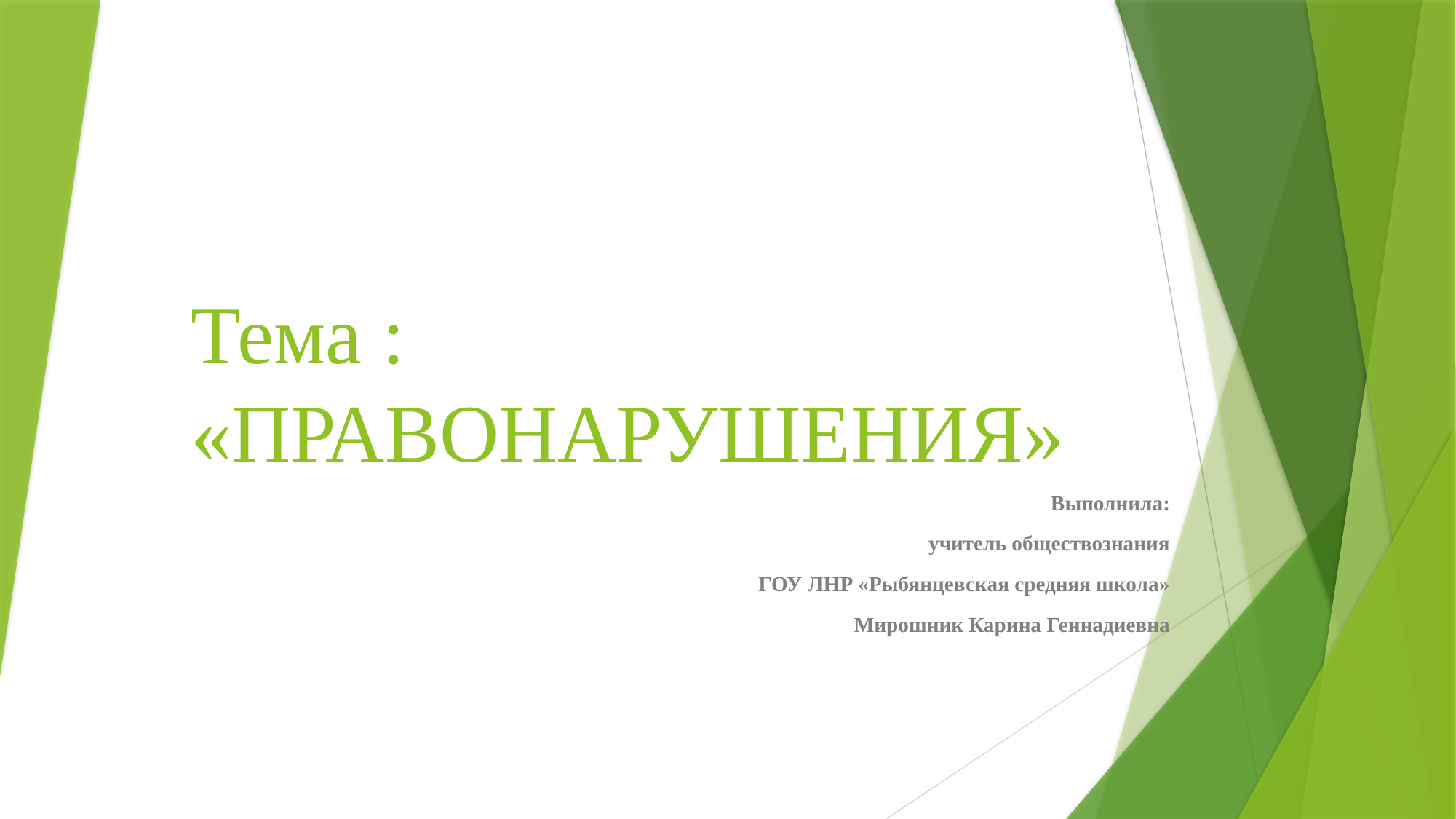

# Тема : «ПРАВОНАРУШЕНИЯ»
Выполнила:
учитель обществознания
ГОУ ЛНР «Рыбянцевская средняя школа»
Мирошник Карина Геннадиевна